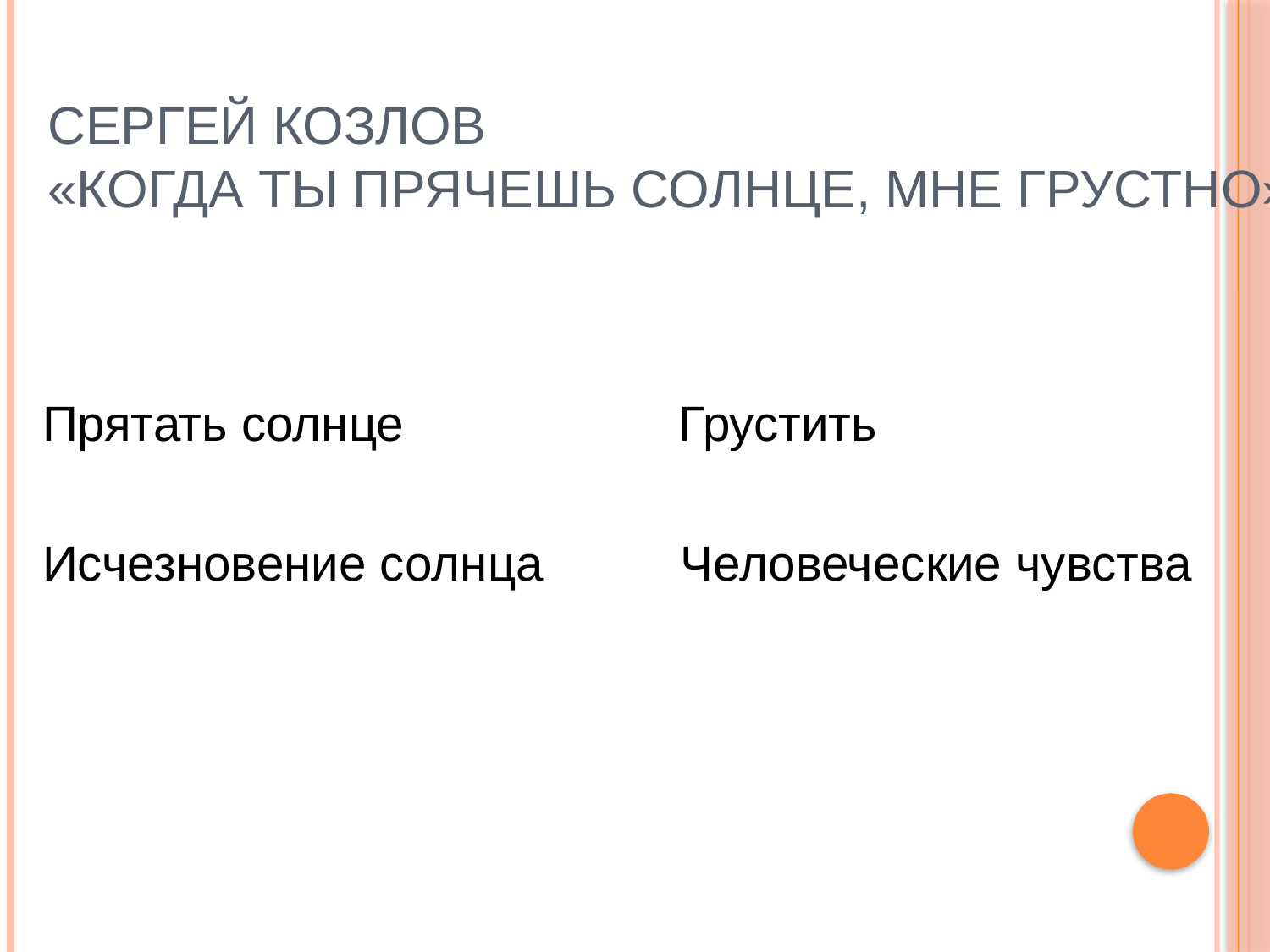

# Сергей Козлов «Когда ты прячешь солнце, мне грустно».
Прятать солнце                    Грустить

Исчезновение солнца          Человеческие чувства